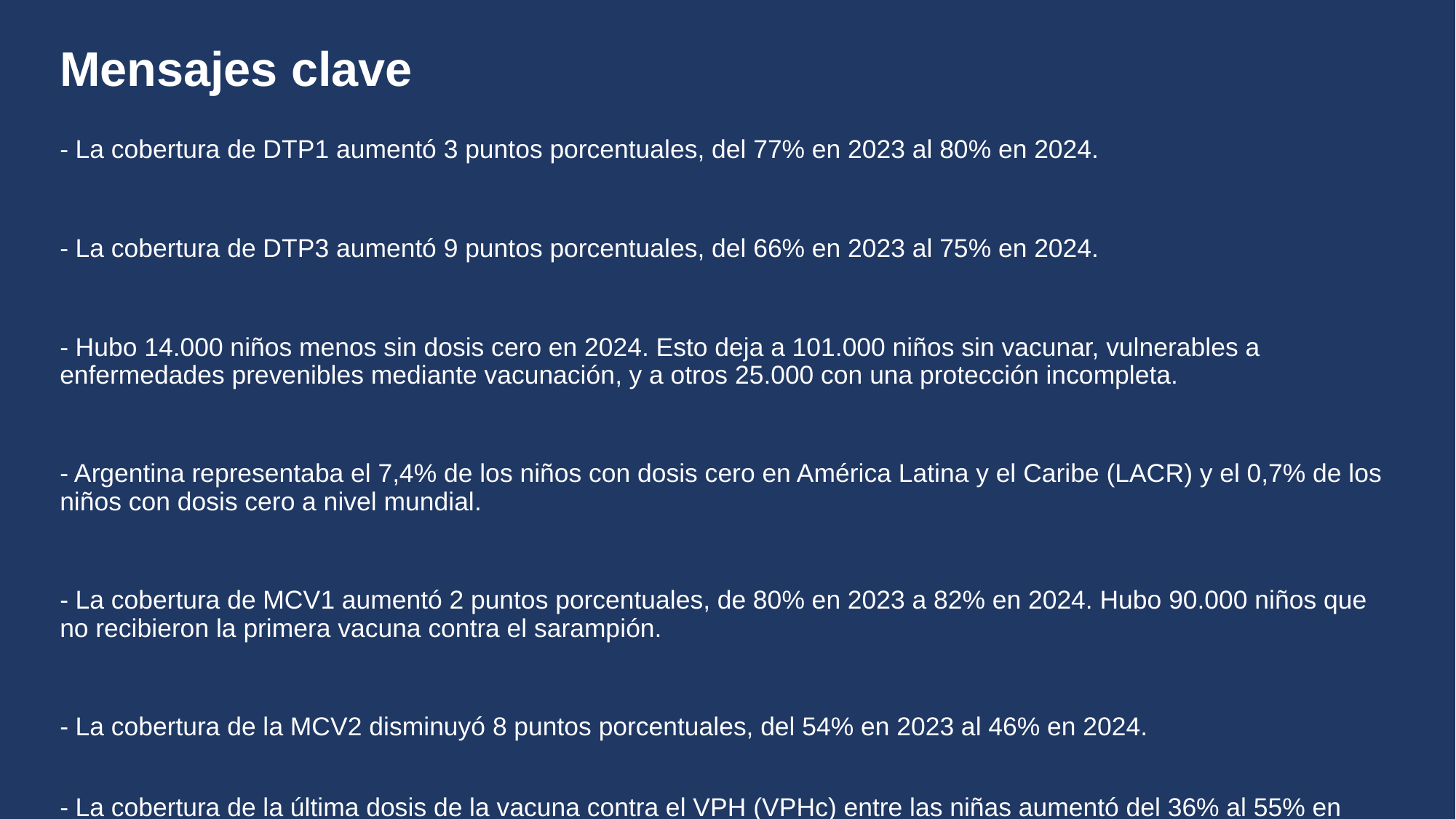

# Mensajes clave
- La cobertura de DTP1 aumentó 3 puntos porcentuales, del 77% en 2023 al 80% en 2024.

- La cobertura de DTP3 aumentó 9 puntos porcentuales, del 66% en 2023 al 75% en 2024.

- Hubo 14.000 niños menos sin dosis cero en 2024. Esto deja a 101.000 niños sin vacunar, vulnerables a enfermedades prevenibles mediante vacunación, y a otros 25.000 con una protección incompleta.

- Argentina representaba el 7,4% de los niños con dosis cero en América Latina y el Caribe (LACR) y el 0,7% de los niños con dosis cero a nivel mundial.

- La cobertura de MCV1 aumentó 2 puntos porcentuales, de 80% en 2023 a 82% en 2024. Hubo 90.000 niños que no recibieron la primera vacuna contra el sarampión.

- La cobertura de la MCV2 disminuyó 8 puntos porcentuales, del 54% en 2023 al 46% en 2024.

- La cobertura de la última dosis de la vacuna contra el VPH (VPHc) entre las niñas aumentó del 36% al 55% en 2024 debido a la mejora de los resultados del programa.